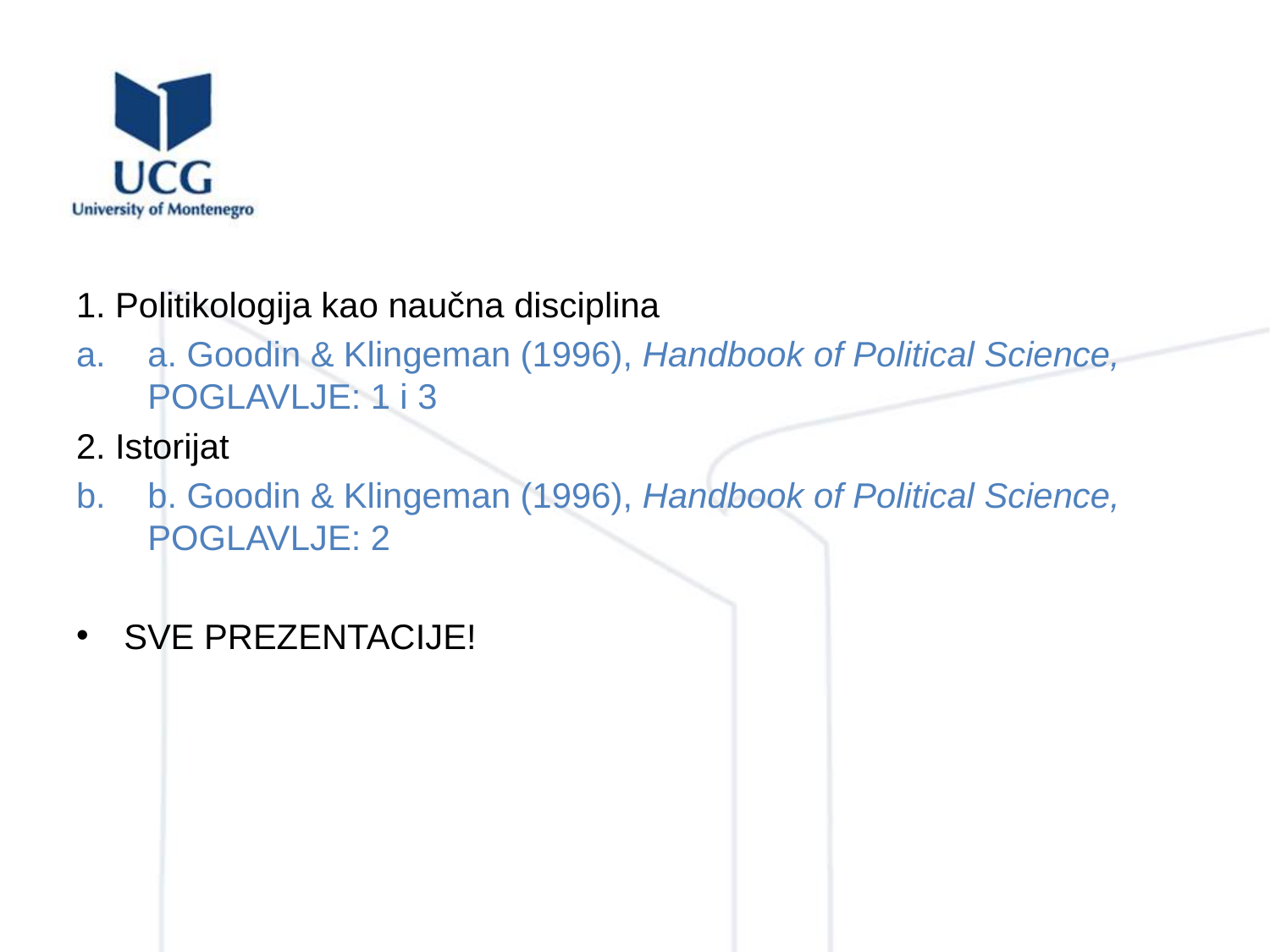

#
1. Politikologija kao naučna disciplina
a. Goodin & Klingeman (1996), Handbook of Political Science, POGLAVLJE: 1 i 3
2. Istorijat
b. Goodin & Klingeman (1996), Handbook of Political Science, POGLAVLJE: 2

SVE PREZENTACIJE!